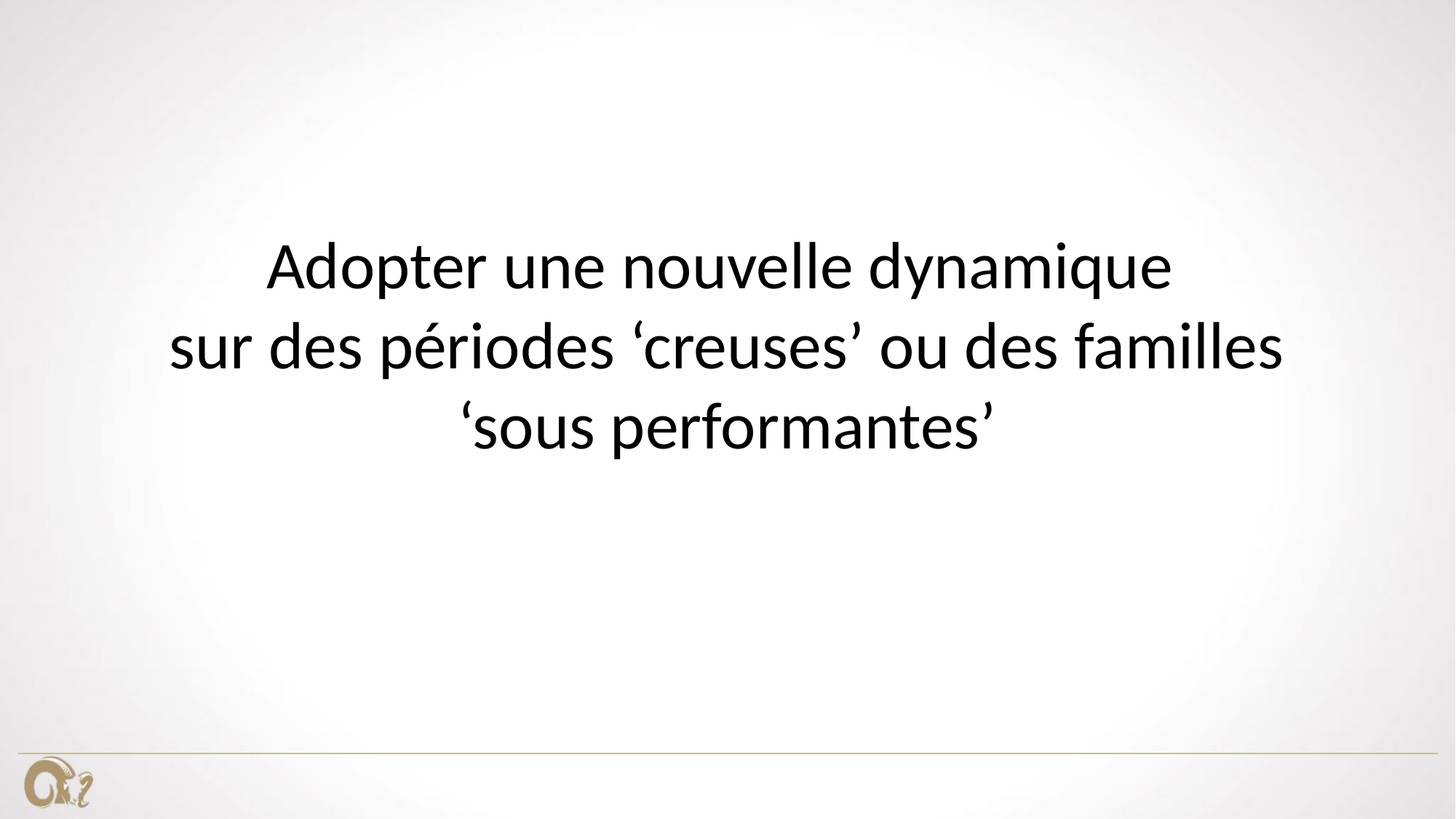

# Adopter une nouvelle dynamique sur des périodes ‘creuses’ ou des familles ‘sous performantes’